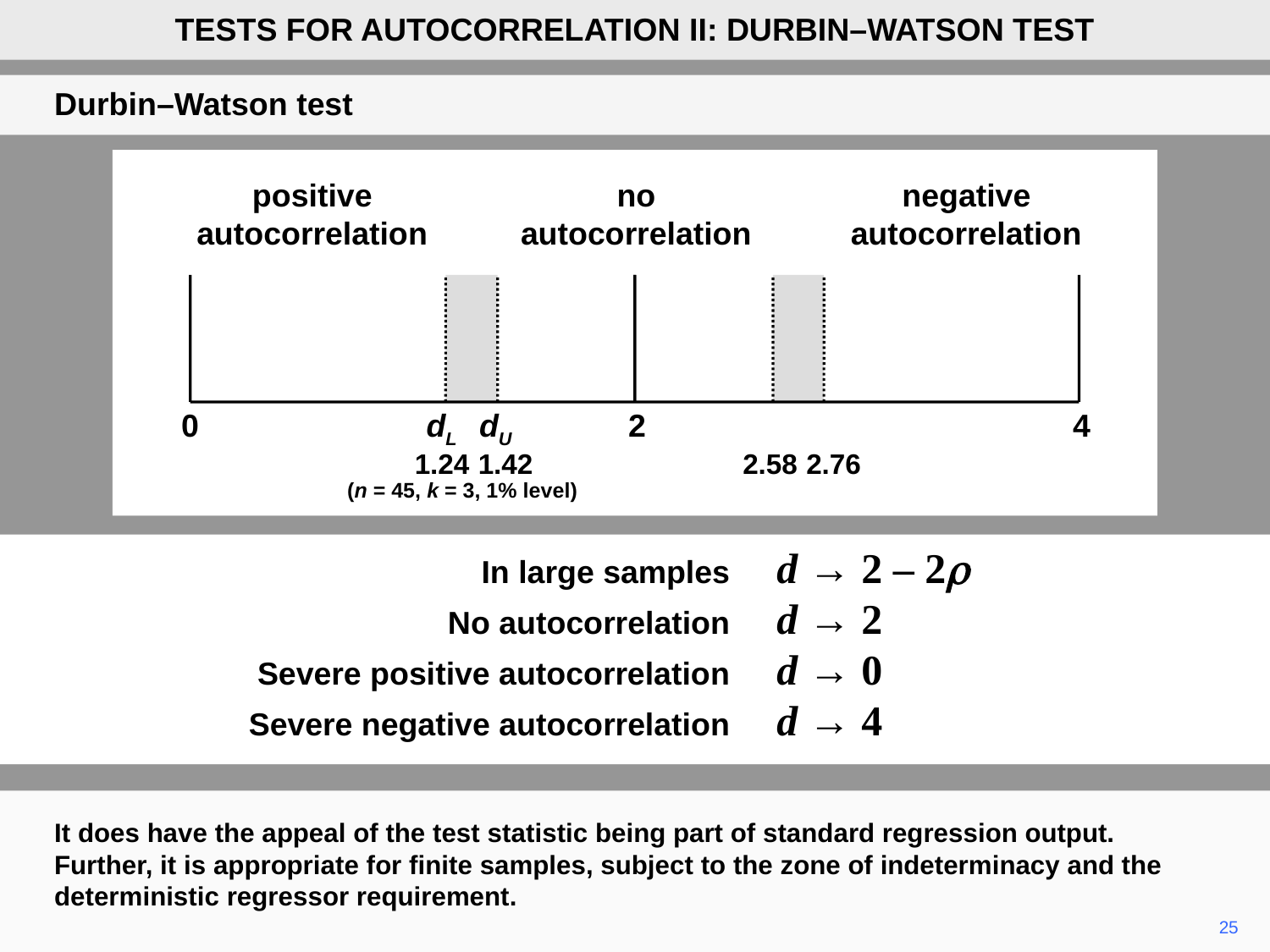

TESTS FOR AUTOCORRELATION II: DURBIN–WATSON TEST

Durbin–Watson test

positive
autocorrelation
no
autocorrelation
negative
autocorrelation

0
dL
dU
2
4

1.24
1.42
2.58
2.76
(n = 45, k = 3, 1% level)

	In large samples	d → 2 – 2ρ
	No autocorrelation	d → 2
	Severe positive autocorrelation	d → 0
	Severe negative autocorrelation	d → 4

It does have the appeal of the test statistic being part of standard regression output.  Further, it is appropriate for finite samples, subject to the zone of indeterminacy and the deterministic regressor requirement.
25